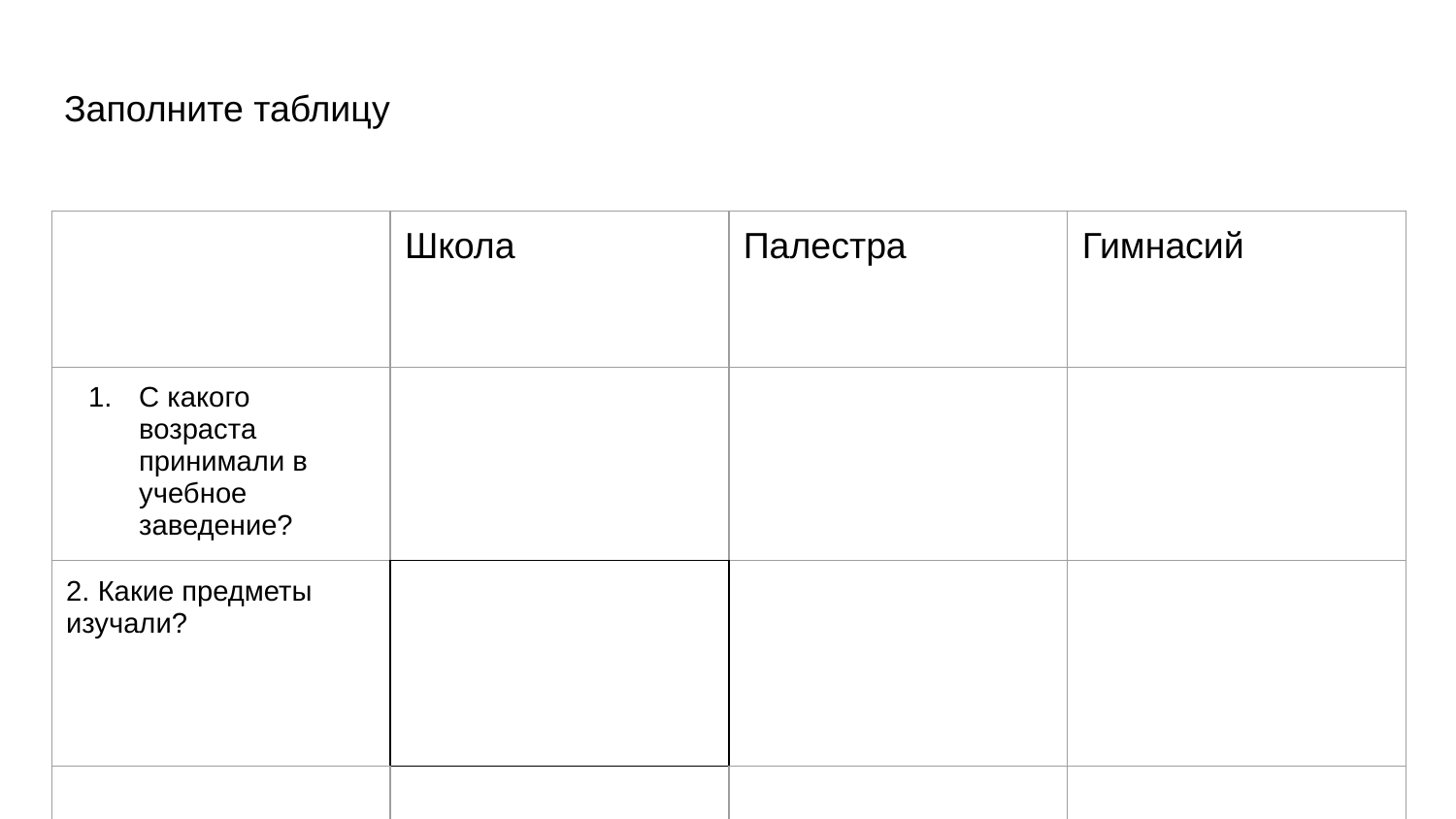

# Заполните таблицу

|  | Школа | Палестра | Гимнасий |
| --- | --- | --- | --- |
| С какого возраста принимали в учебное заведение? |  |  |  |
| 2. Какие предметы изучали? |  |  |  |
|  |  |  |  |